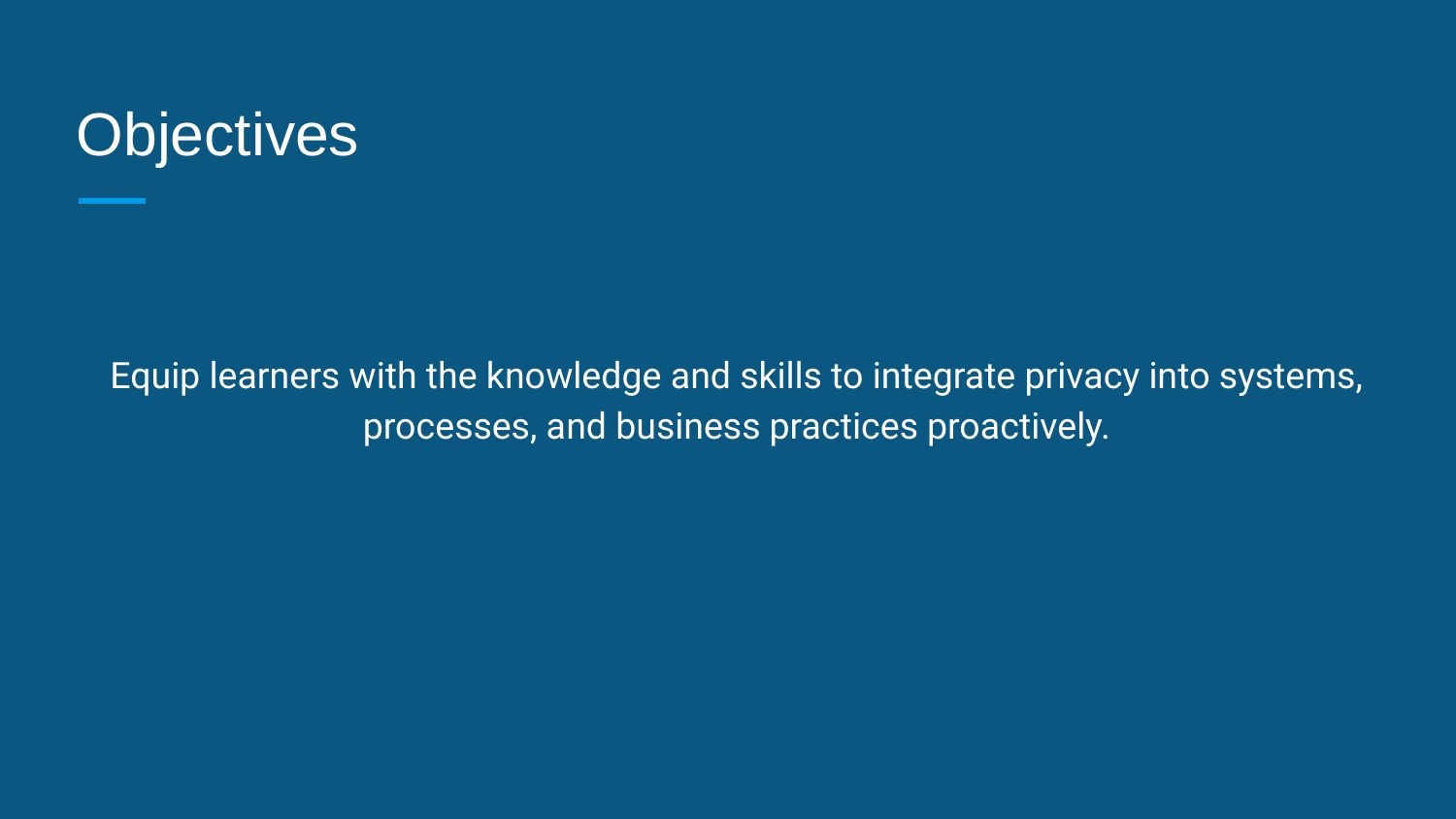

# Objectives

Equip learners with the knowledge and skills to integrate privacy into systems, processes, and business practices proactively.